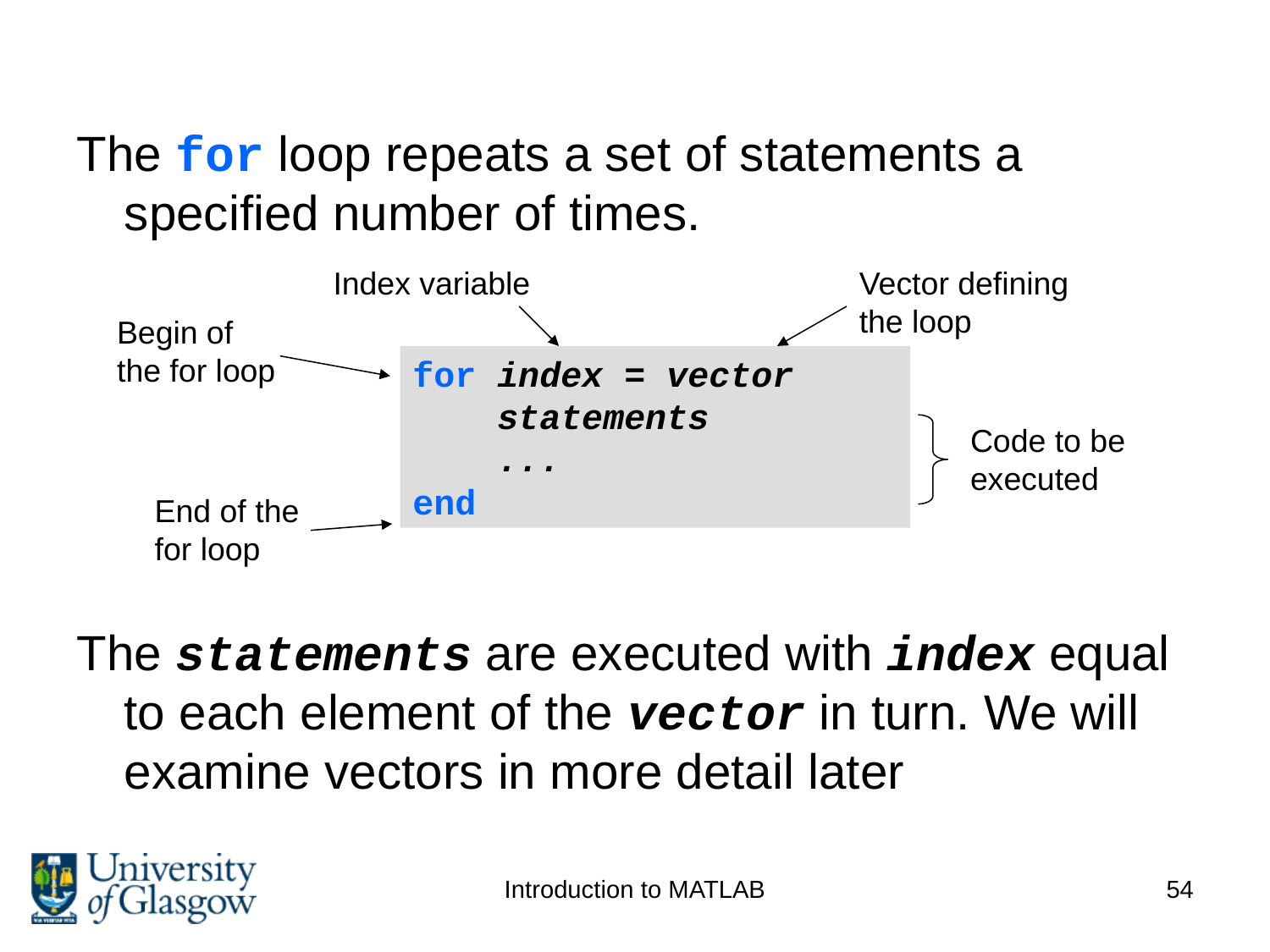

# For loop
The for loop repeats a set of statements a specified number of times.

The statements are executed with index equal to each element of the vector in turn. We will examine vectors in more detail later
Index variable
Vector defining the loop
Begin of the for loop

for index = vector
    statements
    ...
end

Code to be executed
End of the for loop

Introduction to MATLAB
54